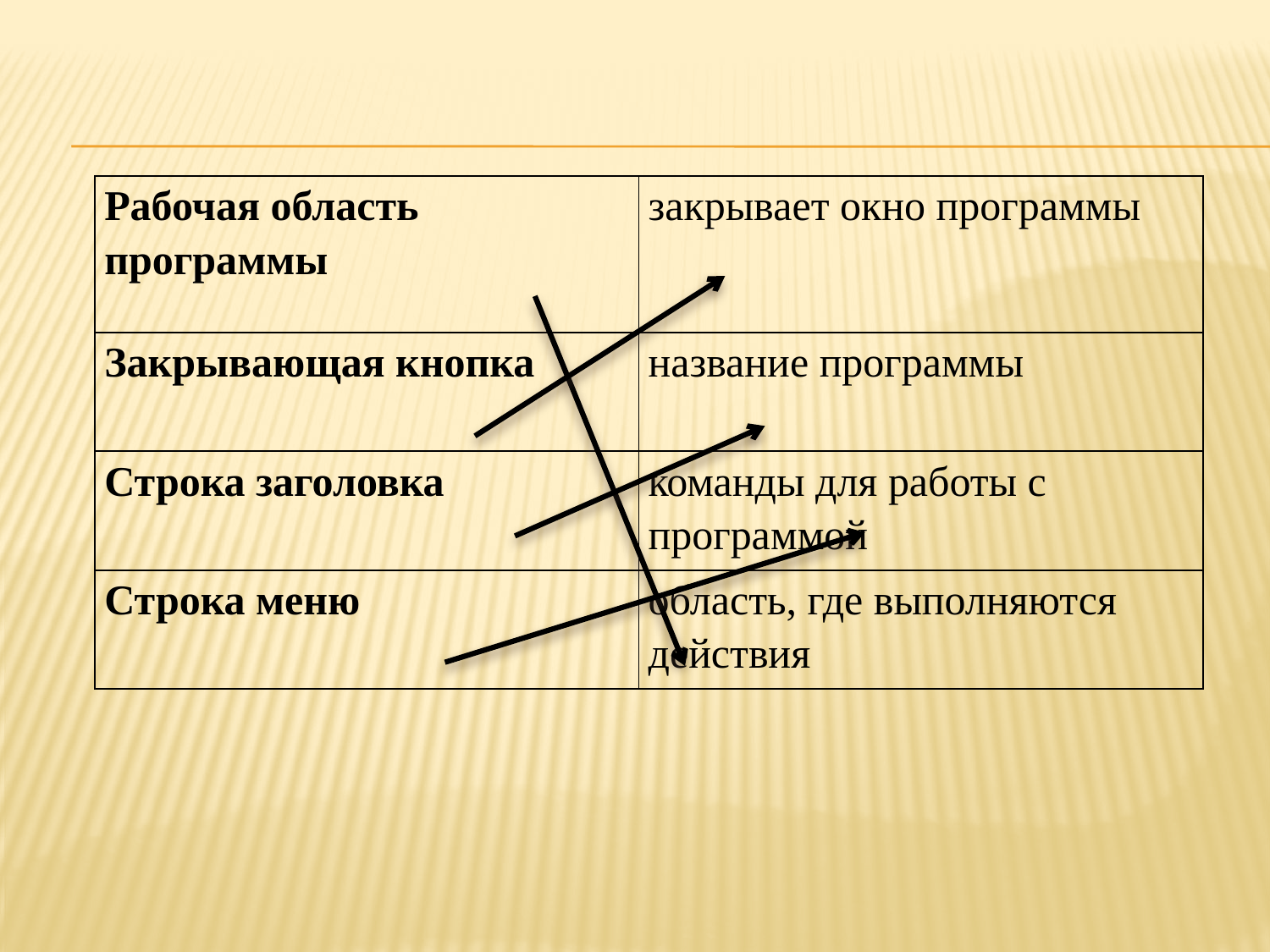

| Рабочая область программы | закрывает окно программы |
| --- | --- |
| Закрывающая кнопка | название программы |
| Строка заголовка | команды для работы с программой |
| Строка меню | область, где выполняются действия |